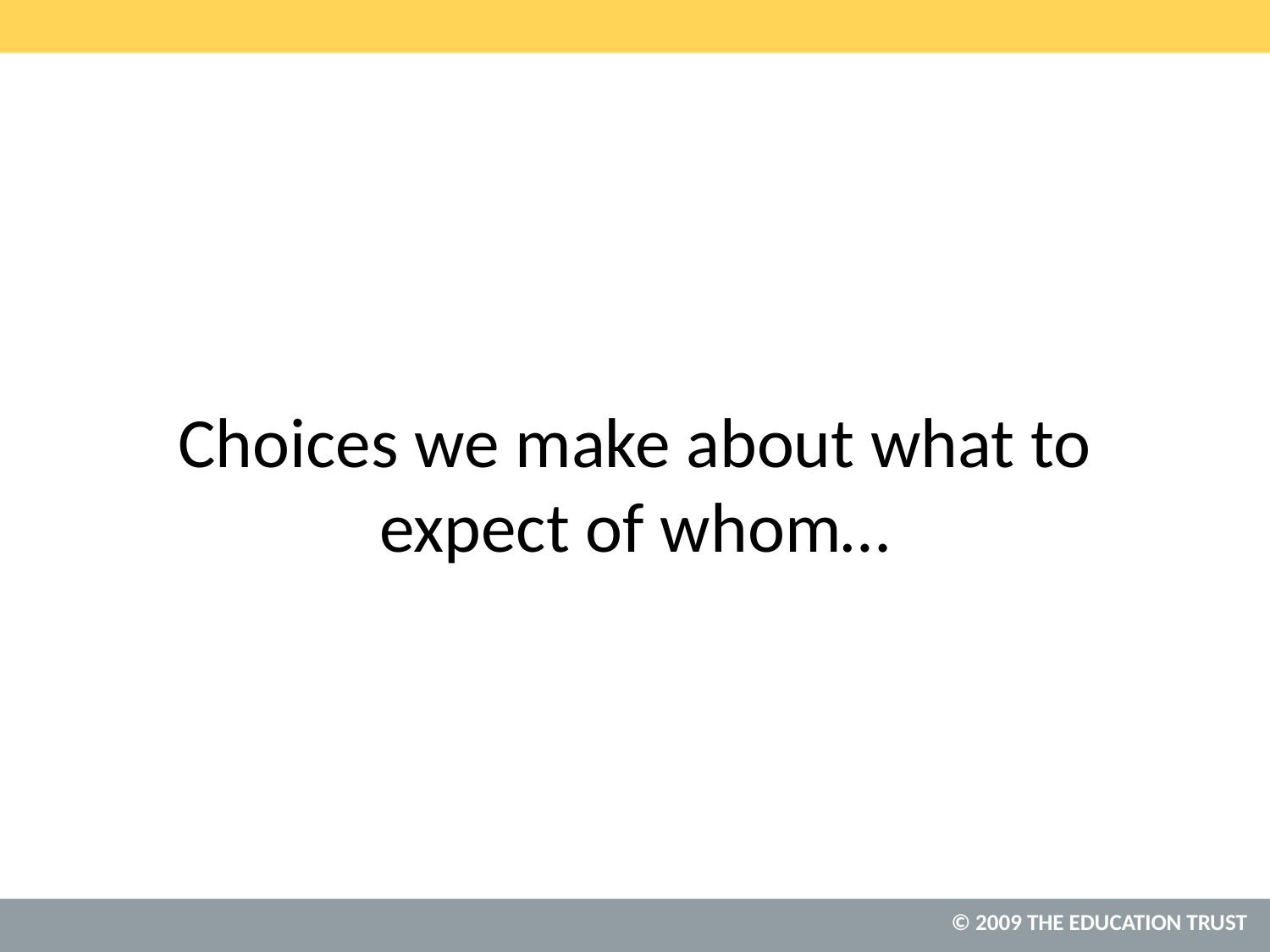

# Choices we make about what to expect of whom…